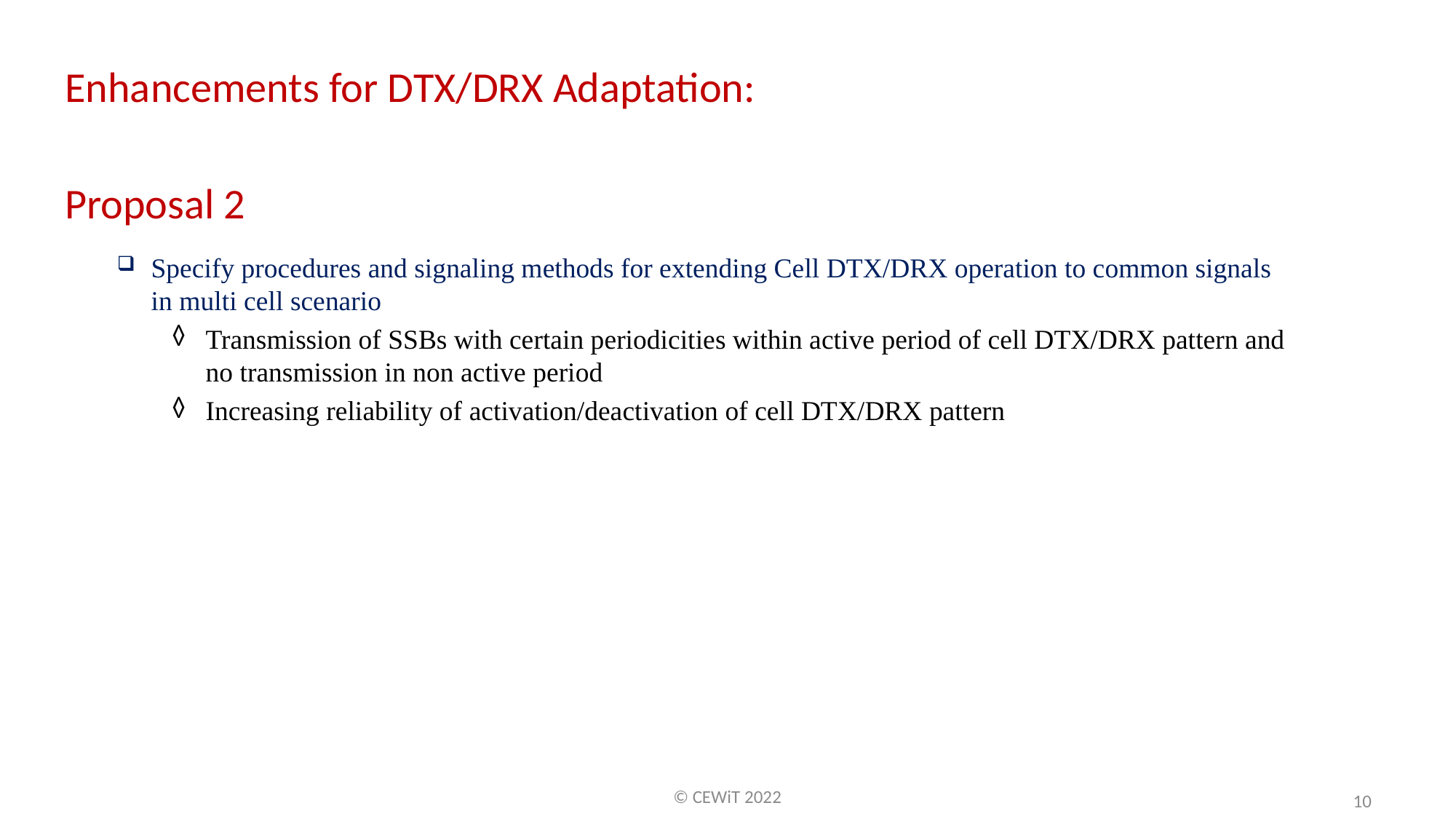

Enhancements for DTX/DRX Adaptation:

Proposal 2

Specify procedures and signaling methods for extending Cell DTX/DRX operation to common signals in multi cell scenario
Transmission of SSBs with certain periodicities within active period of cell DTX/DRX pattern and no transmission in non active period
Increasing reliability of activation/deactivation of cell DTX/DRX pattern
© CEWiT 2022
10